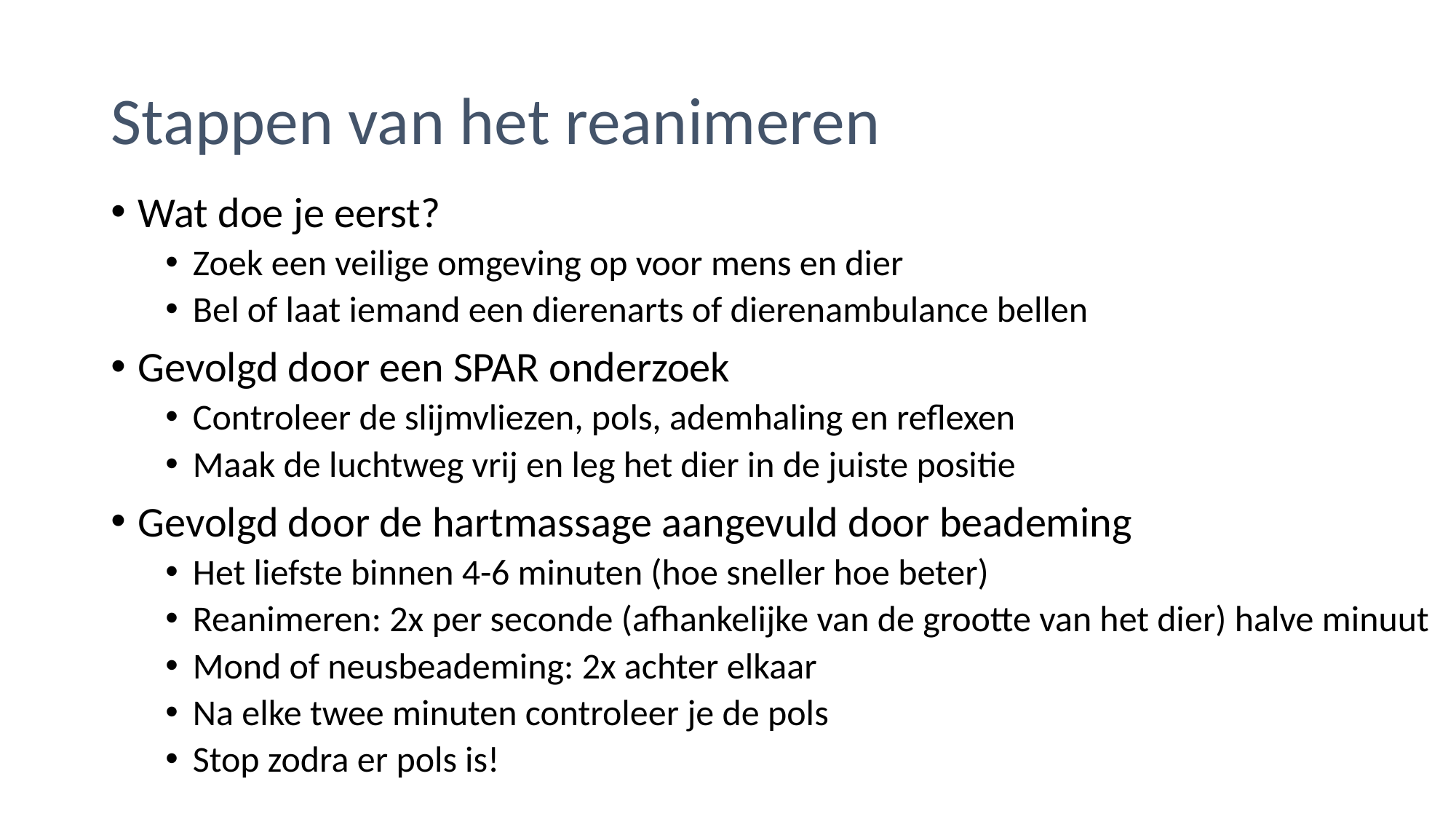

# Stappen van het reanimeren
Wat doe je eerst?
Zoek een veilige omgeving op voor mens en dier
Bel of laat iemand een dierenarts of dierenambulance bellen
Gevolgd door een SPAR onderzoek
Controleer de slijmvliezen, pols, ademhaling en reflexen
Maak de luchtweg vrij en leg het dier in de juiste positie
Gevolgd door de hartmassage aangevuld door beademing
Het liefste binnen 4-6 minuten (hoe sneller hoe beter)
Reanimeren: 2x per seconde (afhankelijke van de grootte van het dier) halve minuut
Mond of neusbeademing: 2x achter elkaar
Na elke twee minuten controleer je de pols
Stop zodra er pols is!